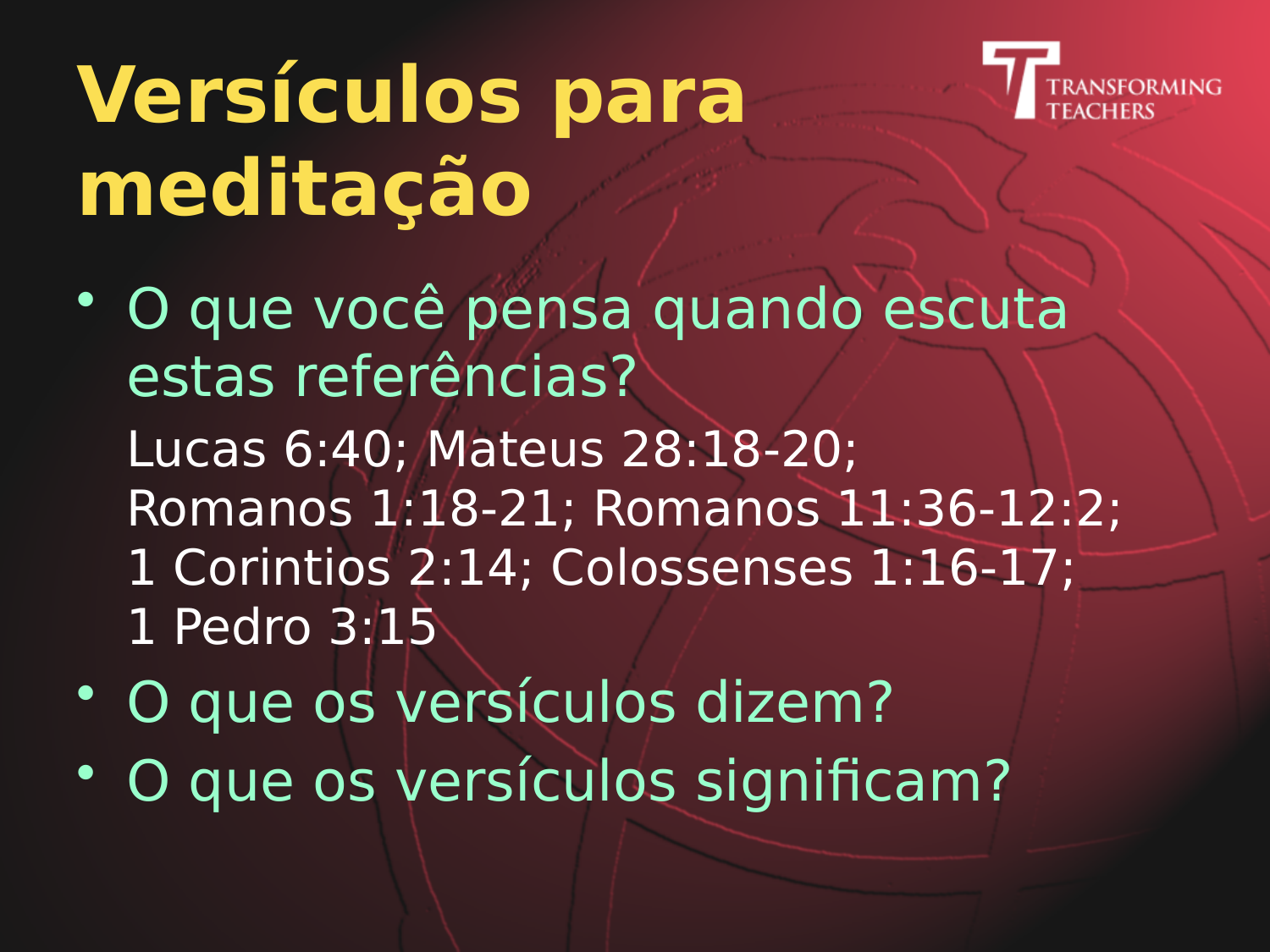

# Versículos para meditação
O que você pensa quando escuta estas referências?
	Lucas 6:40; Mateus 28:18-20;
Romanos 1:18-21; Romanos 11:36-12:2;
1 Corintios 2:14; Colossenses 1:16-17;
1 Pedro 3:15
O que os versículos dizem?
O que os versículos significam?